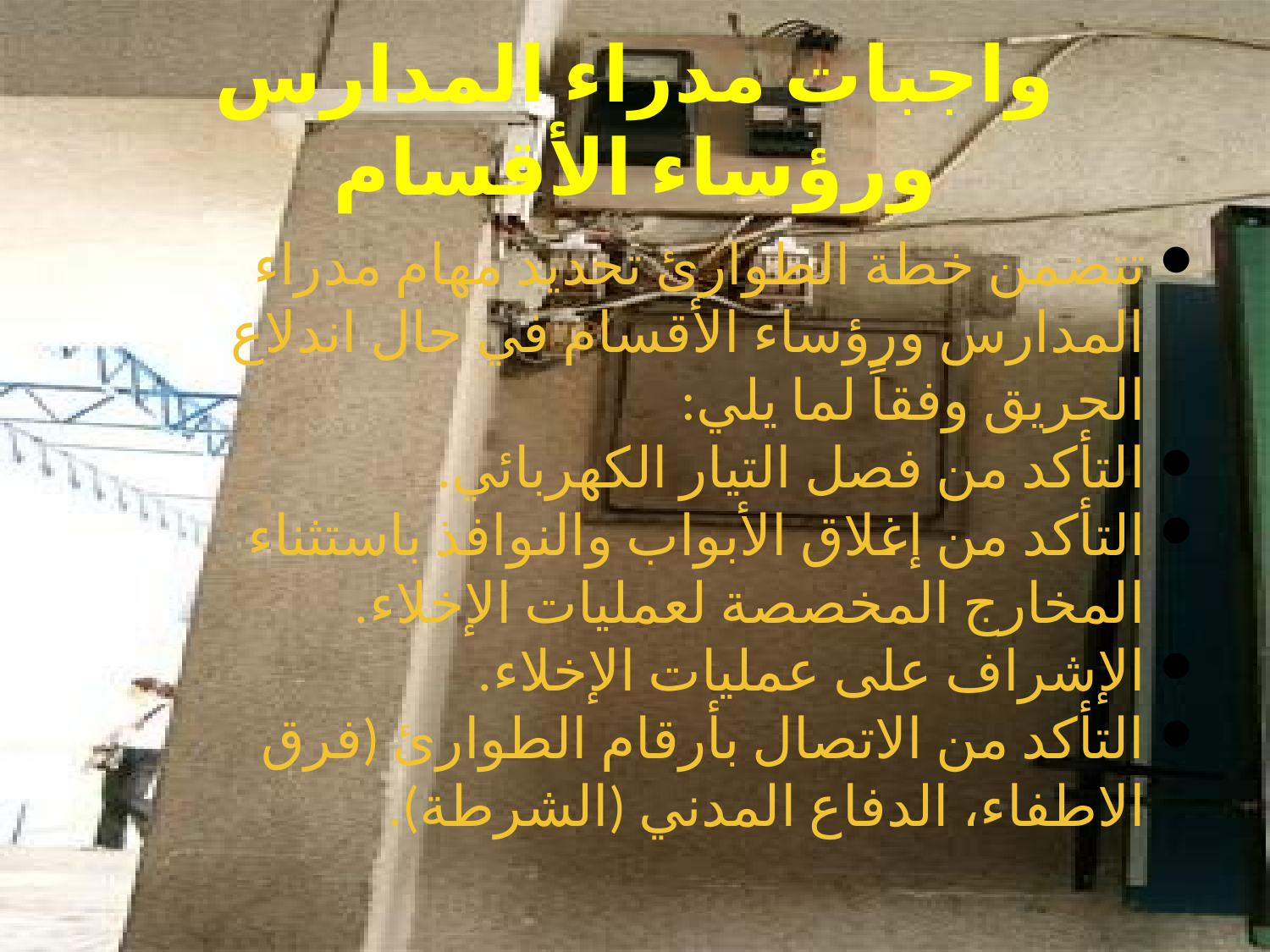

# واجبات مدراء المدارس ورؤساء الأقسام
تتضمن خطة الطوارئ تحديد مهام مدراء المدارس ورؤساء الأقسام في حال اندلاع الحريق وفقاً لما يلي:
التأكد من فصل التيار الكهربائي.
التأكد من إغلاق الأبواب والنوافذ باستثناء المخارج المخصصة لعمليات الإخلاء.
الإشراف على عمليات الإخلاء.
التأكد من الاتصال بأرقام الطوارئ (فرق الاطفاء، الدفاع المدني (الشرطة).